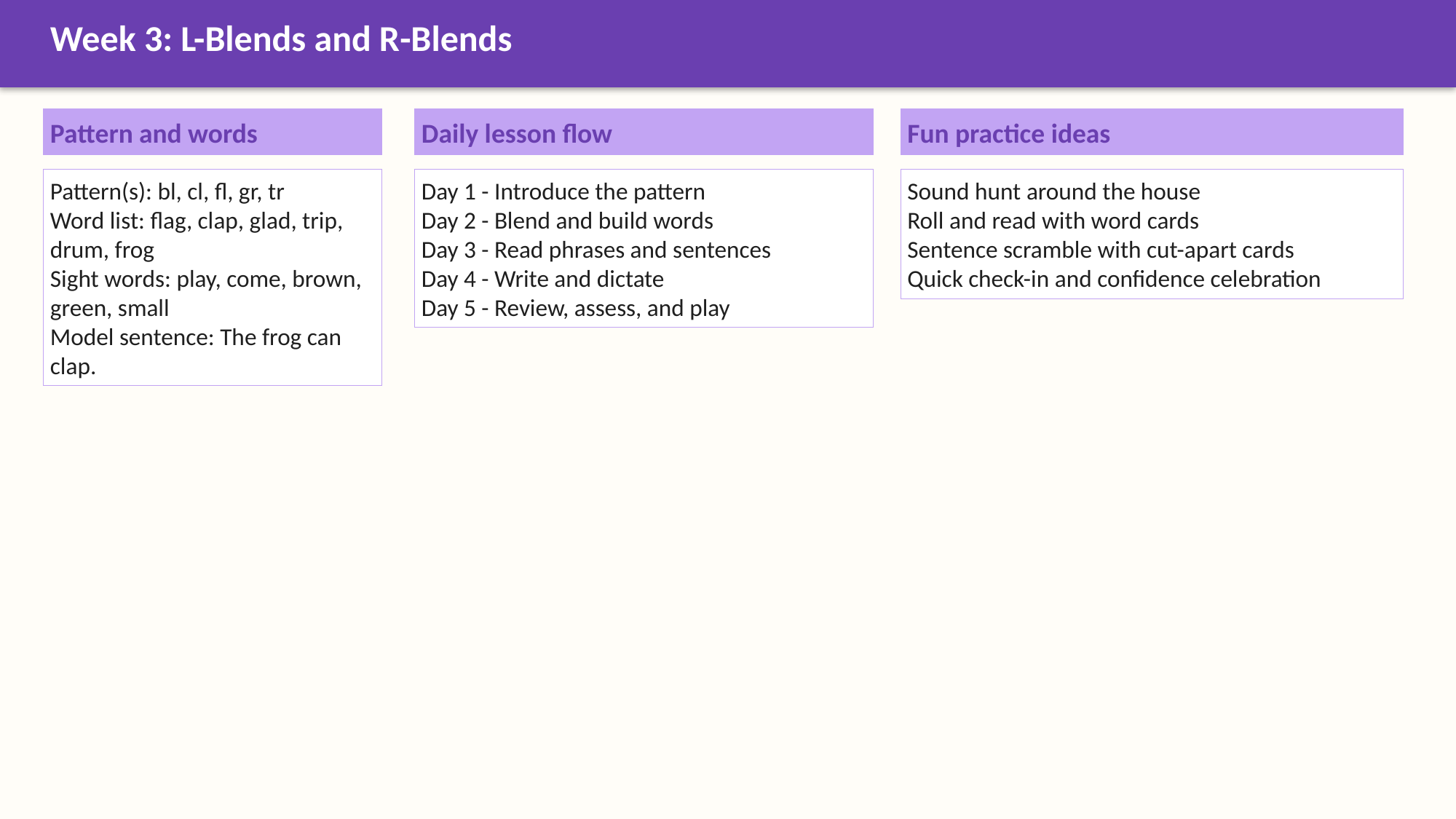

Week 3: L-Blends and R-Blends
Pattern and words
Daily lesson flow
Fun practice ideas
Pattern(s): bl, cl, fl, gr, tr
Word list: flag, clap, glad, trip, drum, frog
Sight words: play, come, brown, green, small
Model sentence: The frog can clap.
Day 1 - Introduce the pattern
Day 2 - Blend and build words
Day 3 - Read phrases and sentences
Day 4 - Write and dictate
Day 5 - Review, assess, and play
Sound hunt around the house
Roll and read with word cards
Sentence scramble with cut-apart cards
Quick check-in and confidence celebration